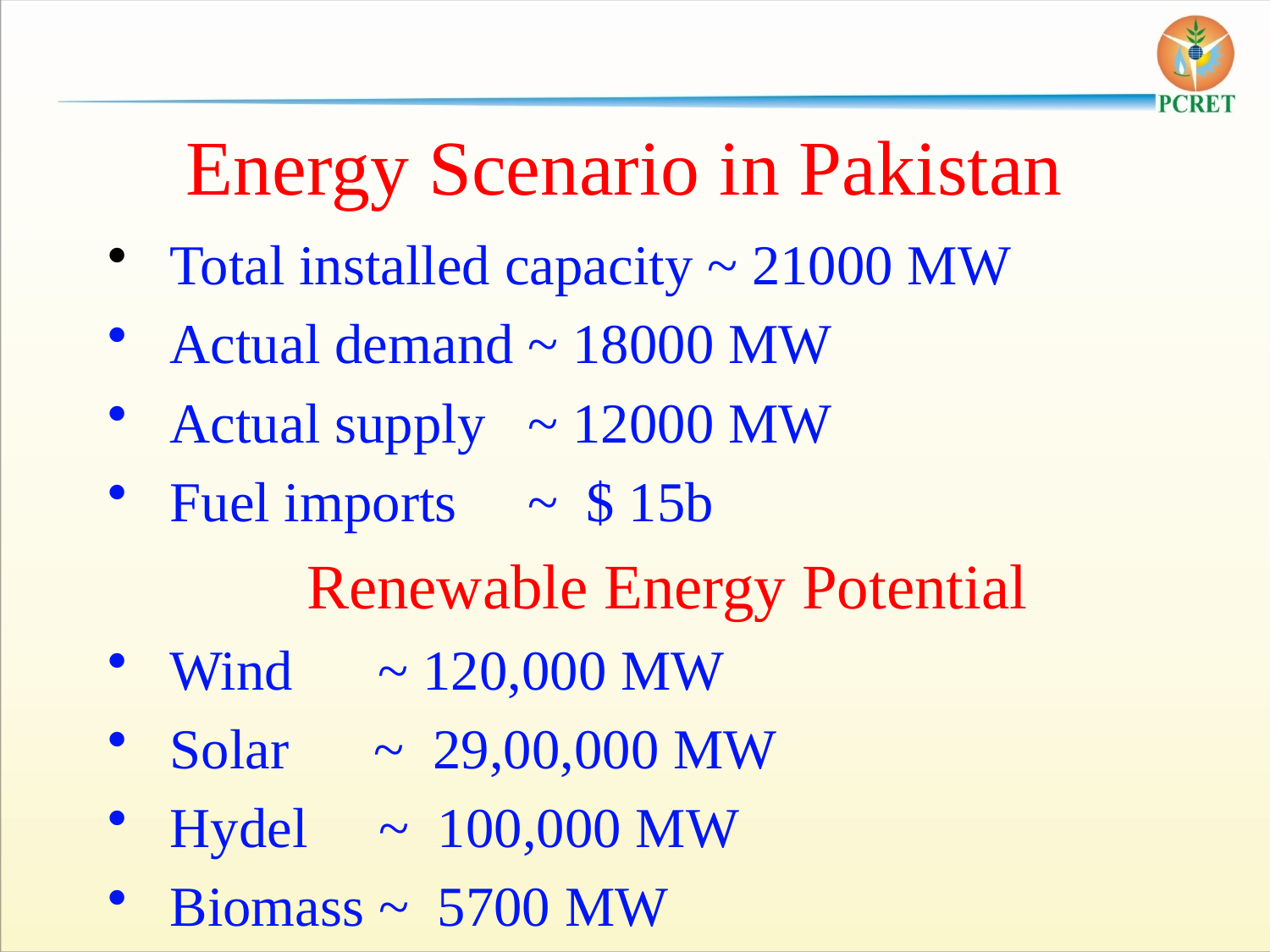

# Energy Scenario in Pakistan
 Total installed capacity ~ 21000 MW
 Actual demand ~ 18000 MW
 Actual supply   ~ 12000 MW
 Fuel imports     ~  $ 15b
              Renewable Energy Potential
 Wind      ~ 120,000 MW
 Solar      ~  29,00,000 MW
 Hydel     ~  100,000 MW
 Biomass ~  5700 MW